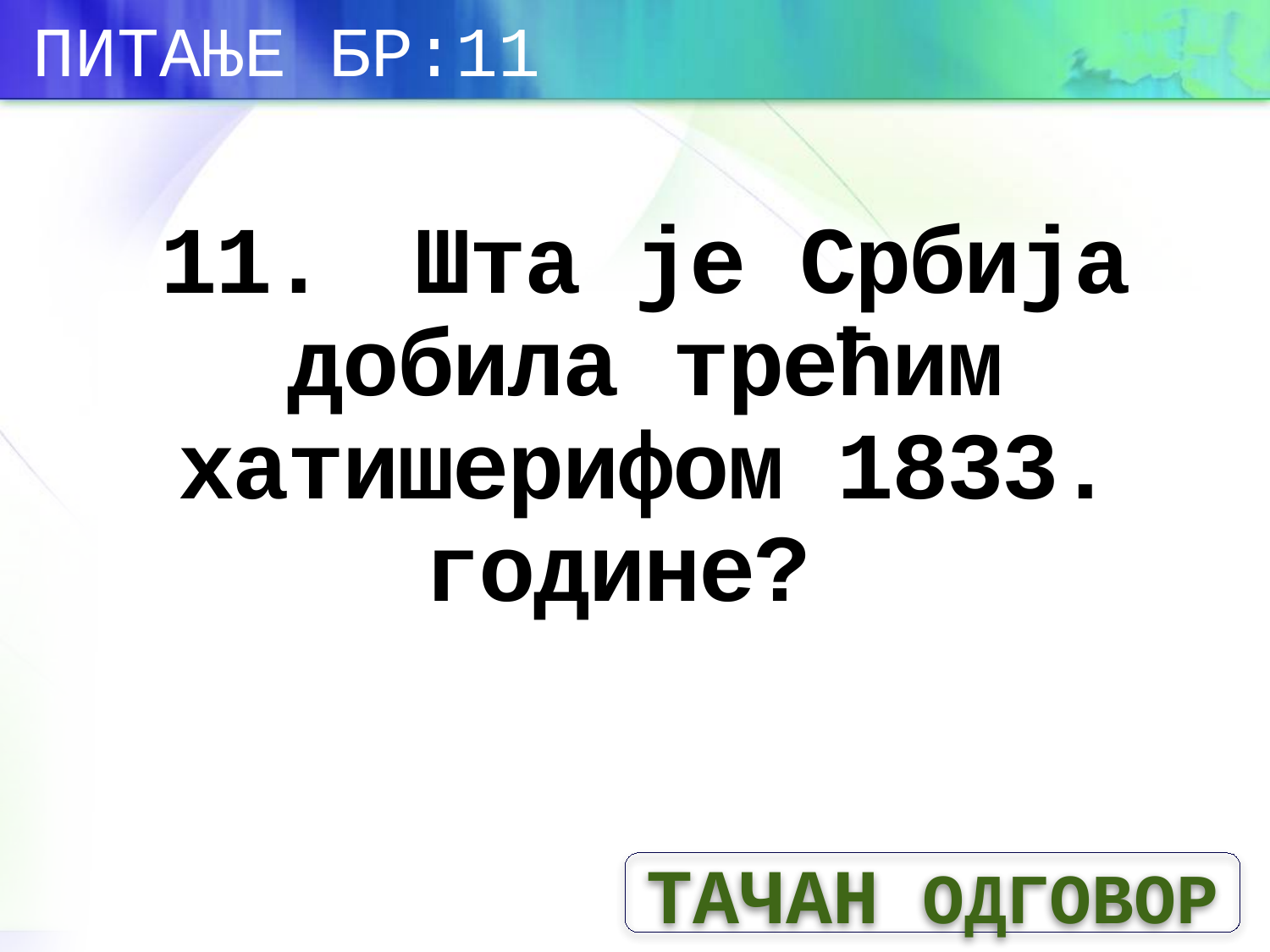

ПИТАЊЕ БР:11
# 11.	Шта је Србија добила трећим хатишерифом 1833. године?
ТАЧАН ОДГОВОР